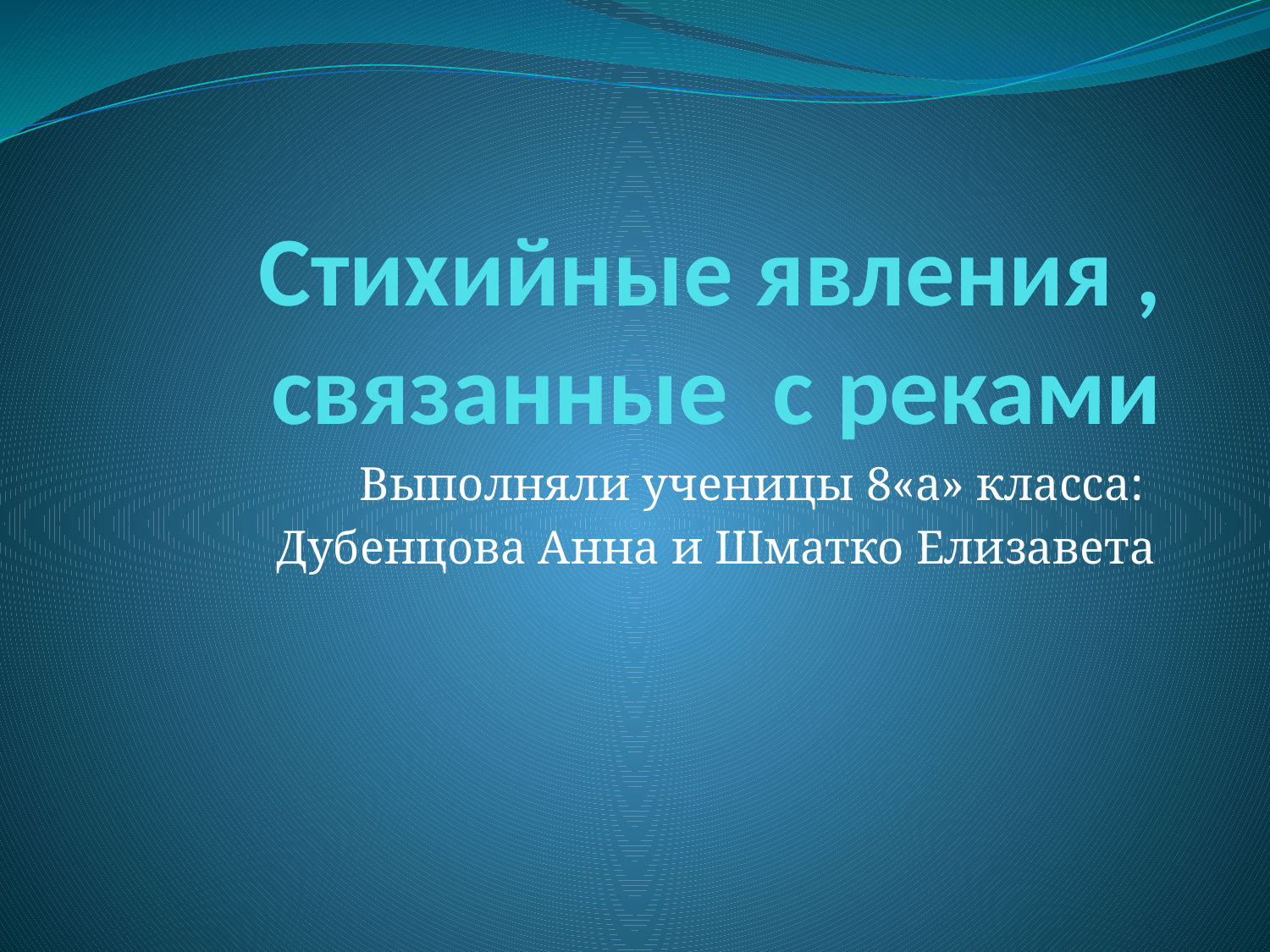

# Стихийные явления , связанные  с реками
Выполняли ученицы 8«а» класса:
Дубенцова Анна и Шматко Елизавета